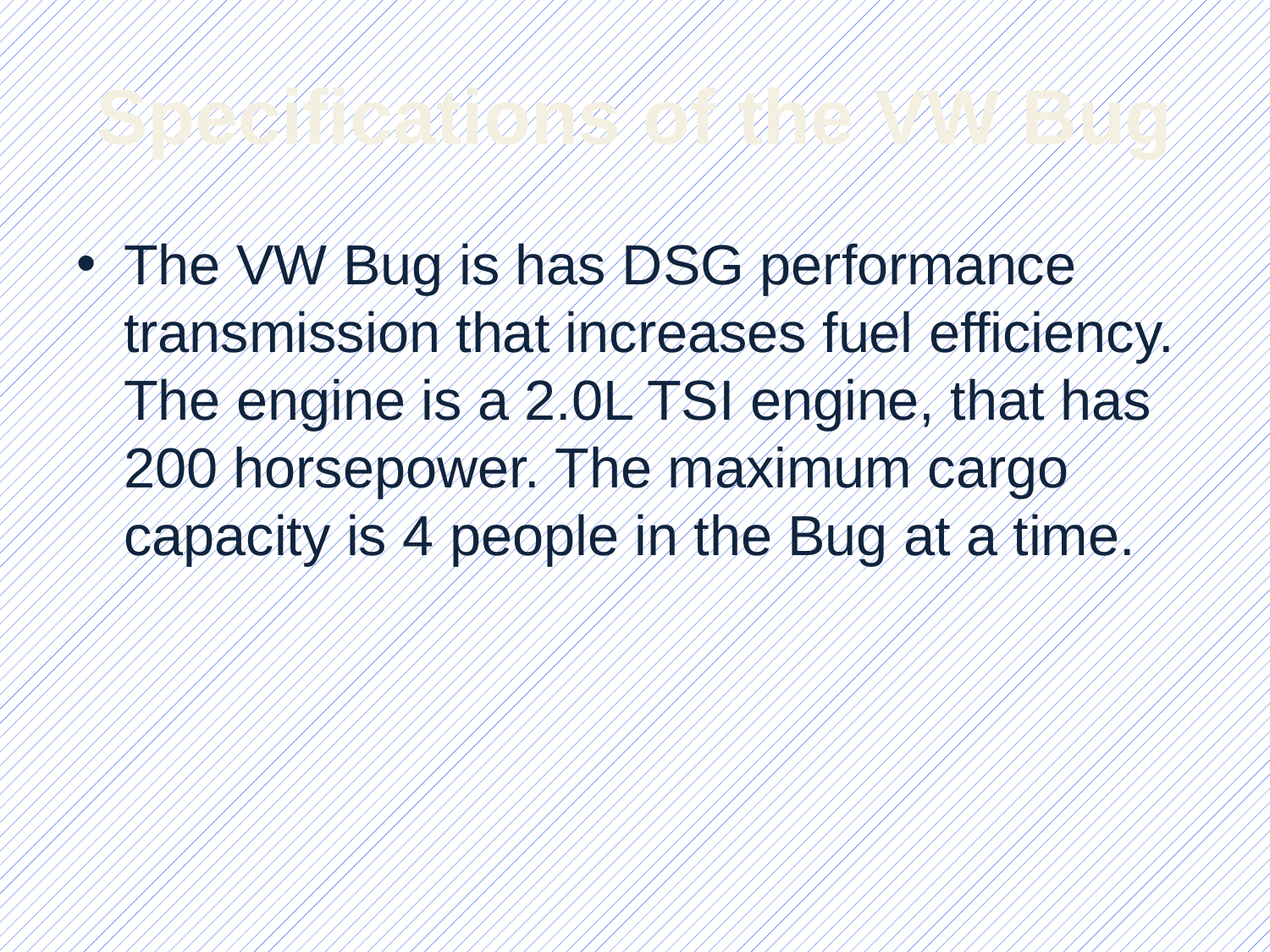

# Specifications of the VW Bug

The VW Bug is has DSG performance transmission that increases fuel efficiency. The engine is a 2.0L TSI engine, that has 200 horsepower. The maximum cargo capacity is 4 people in the Bug at a time.